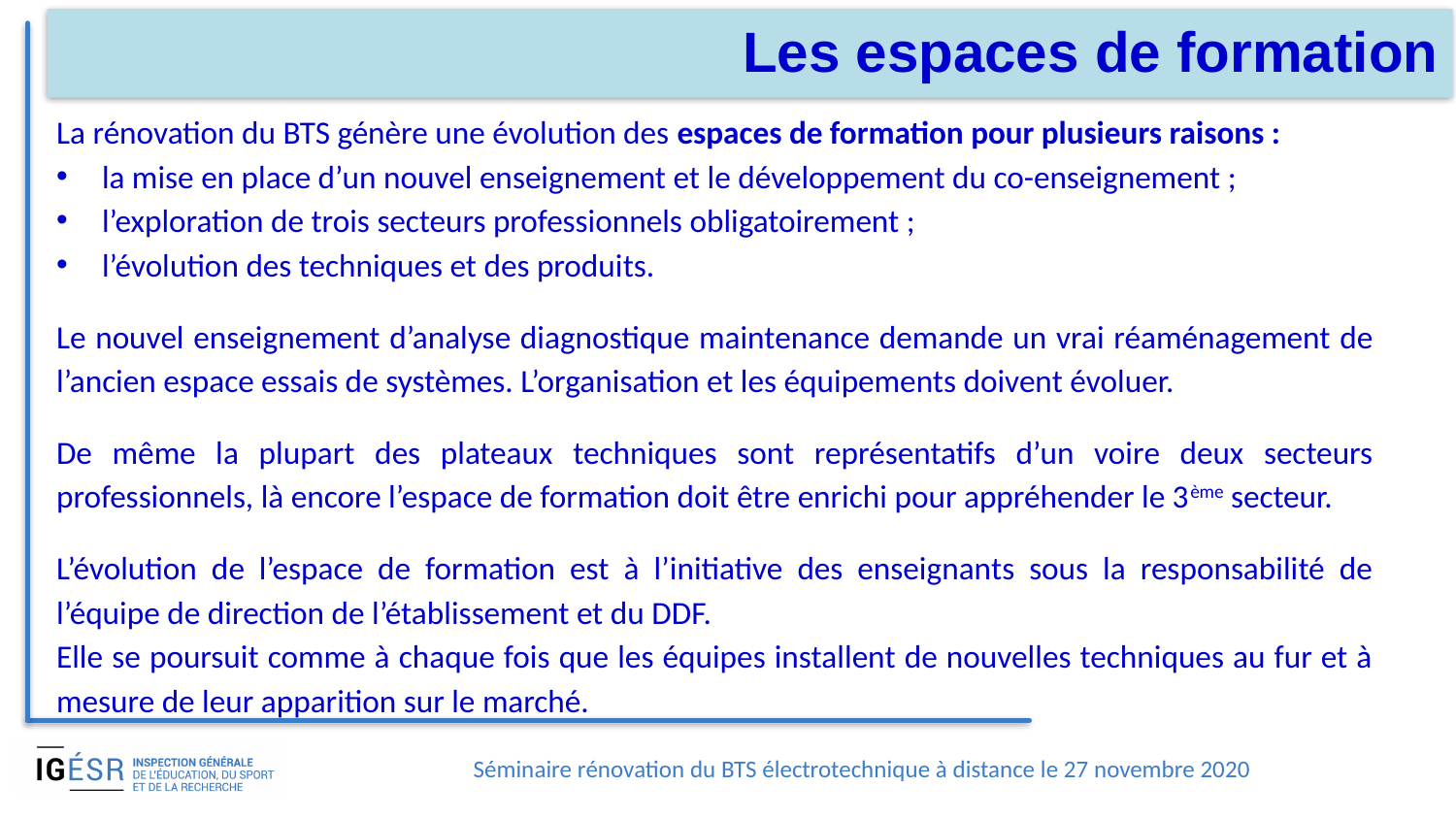

# Les espaces de formation
La rénovation du BTS génère une évolution des espaces de formation pour plusieurs raisons :
la mise en place d’un nouvel enseignement et le développement du co-enseignement ;
l’exploration de trois secteurs professionnels obligatoirement ;
l’évolution des techniques et des produits.

Le nouvel enseignement d’analyse diagnostique maintenance demande un vrai réaménagement de l’ancien espace essais de systèmes. L’organisation et les équipements doivent évoluer.

De même la plupart des plateaux techniques sont représentatifs d’un voire deux secteurs professionnels, là encore l’espace de formation doit être enrichi pour appréhender le 3ème secteur.

L’évolution de l’espace de formation est à l’initiative des enseignants sous la responsabilité de l’équipe de direction de l’établissement et du DDF.
Elle se poursuit comme à chaque fois que les équipes installent de nouvelles techniques au fur et à mesure de leur apparition sur le marché.